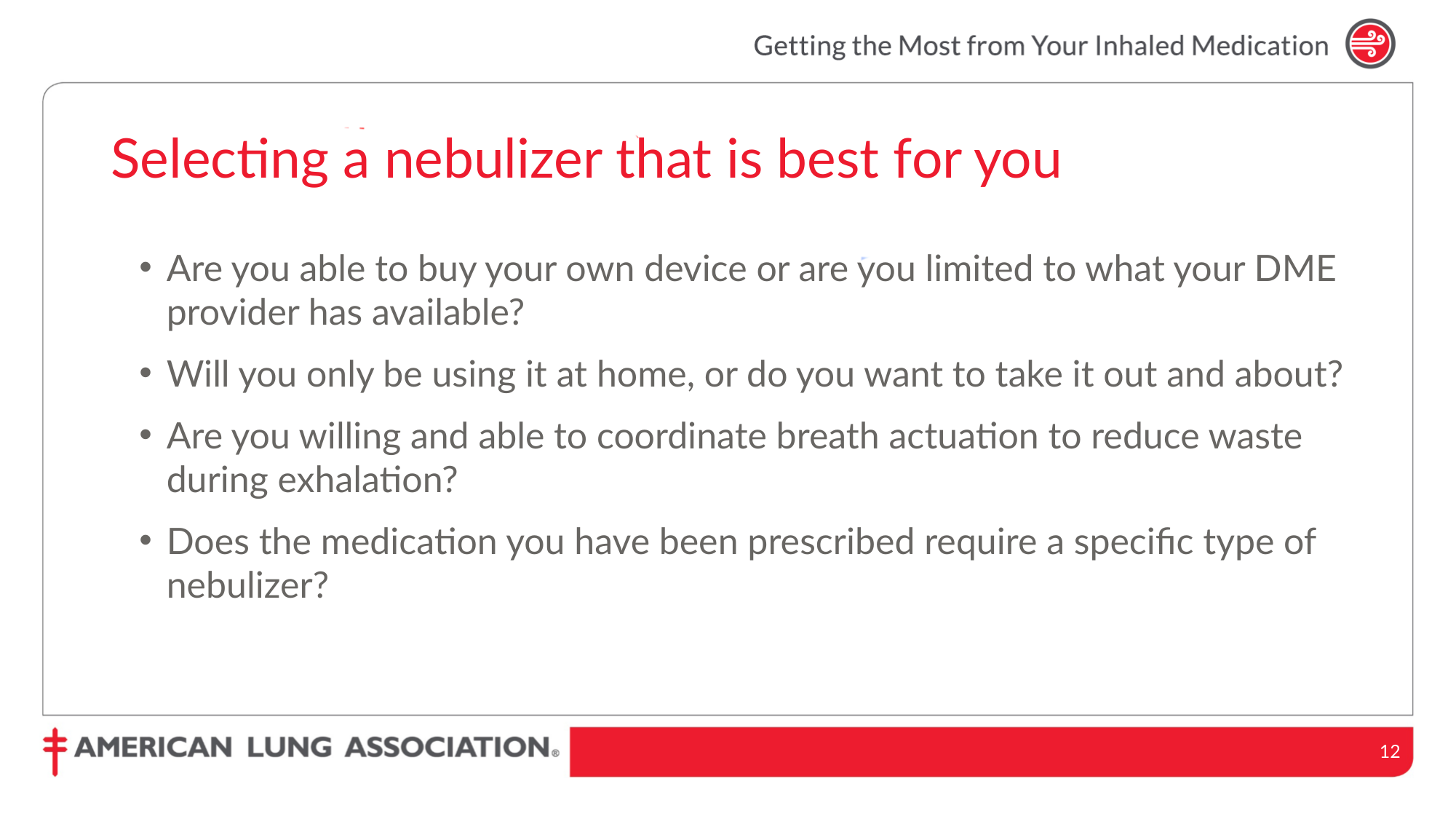

# Selecting a nebulizer that is best for you
Are you able to buy your own device or are you limited to what your DME provider has available?
Will you only be using it at home, or do you want to take it out and about?
Are you willing and able to coordinate breath actuation to reduce waste during exhalation?
Does the medication you have been prescribed require a specific type of nebulizer?
12